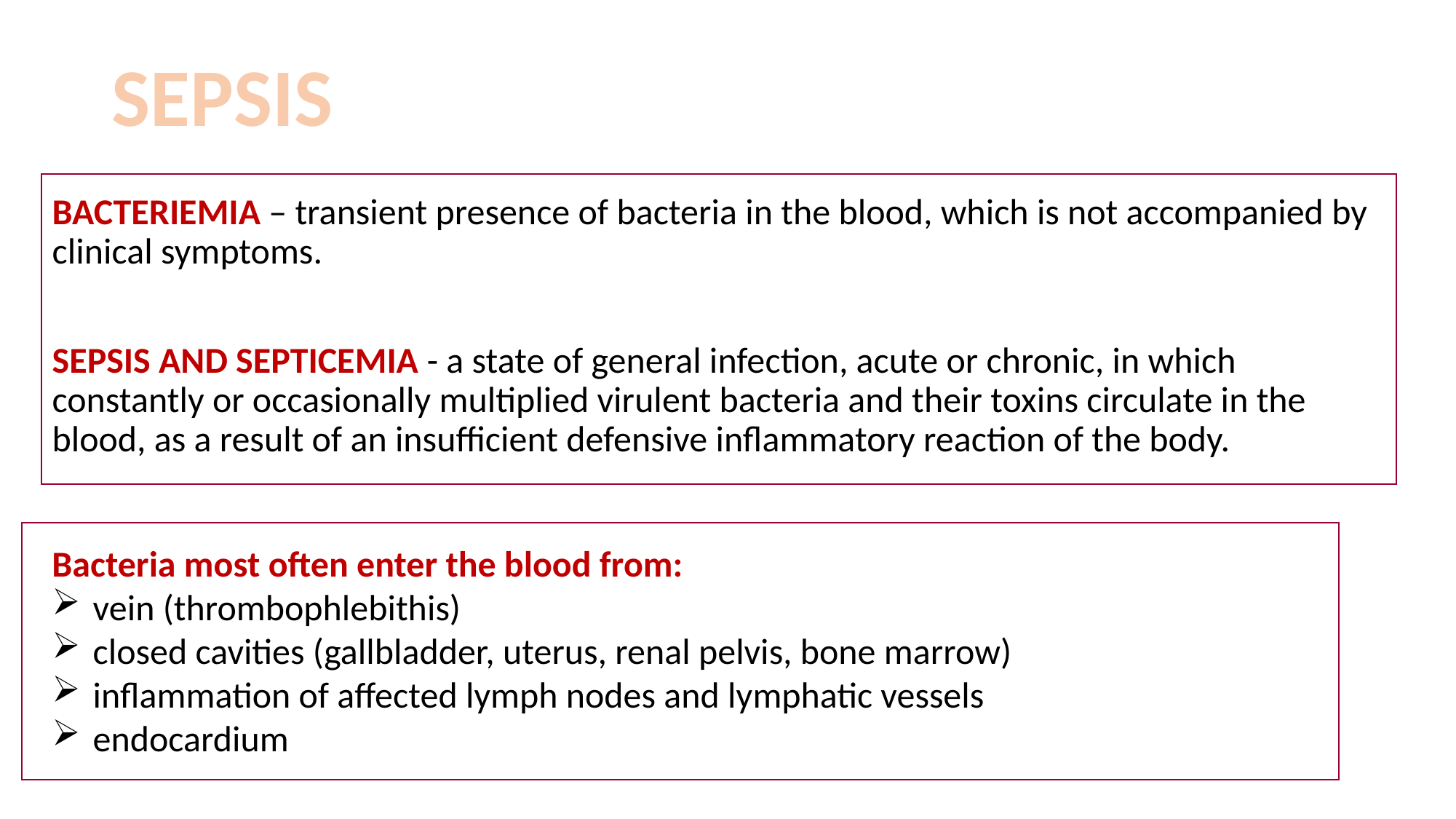

SEPSIS

BACTERIEMIA – transient presence of bacteria in the blood, which is not accompanied by clinical symptoms.

SEPSIS AND SEPTICEMIA - a state of general infection, acute or chronic, in which constantly or occasionally multiplied virulent bacteria and their toxins circulate in the blood, as a result of an insufficient defensive inflammatory reaction of the body.

Bacteria most often enter the blood from:
vein (thrombophlebithis)
closed cavities (gallbladder, uterus, renal pelvis, bone marrow)
inflammation of affected lymph nodes and lymphatic vessels
endocardium